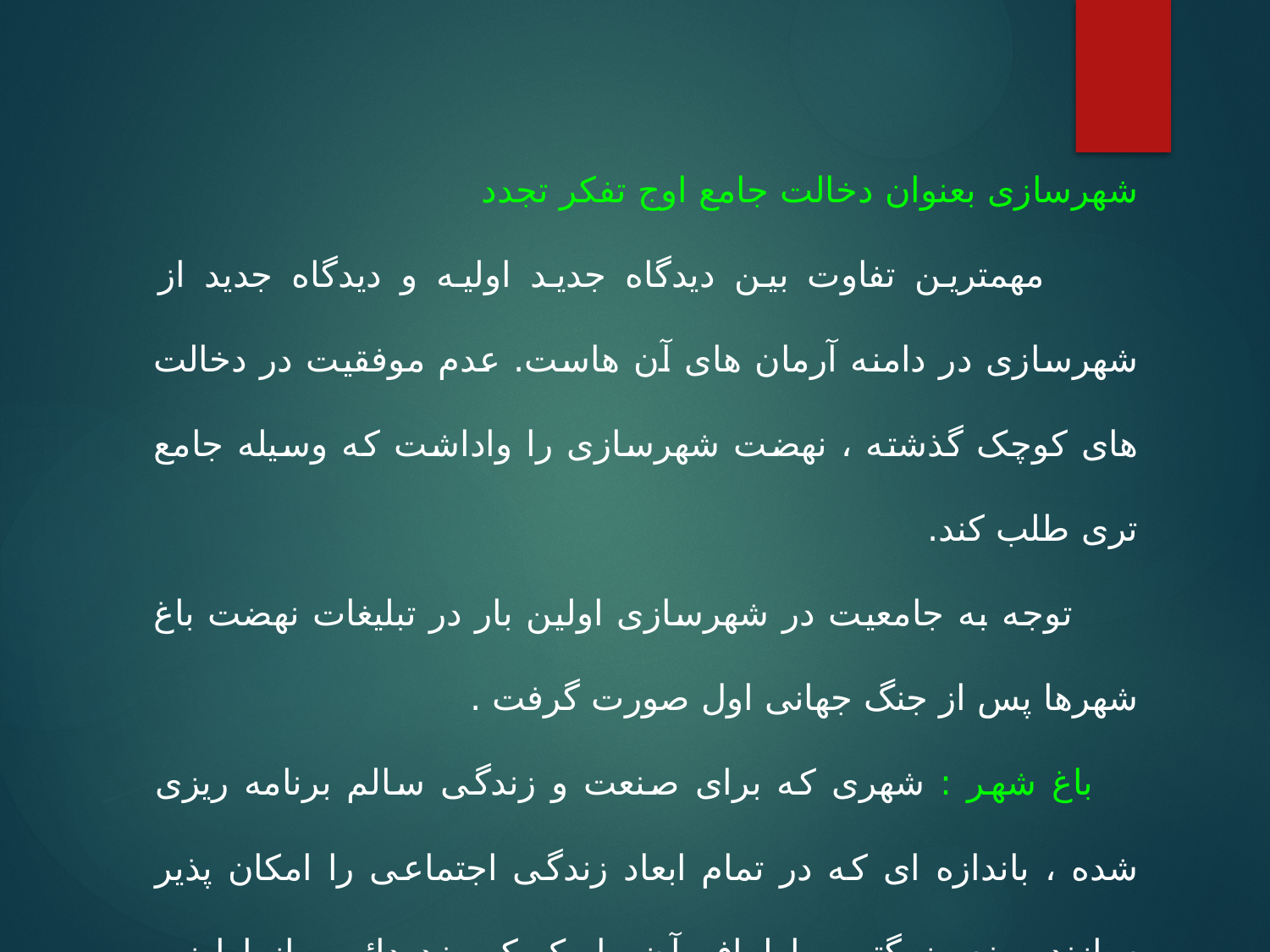

شهرسازی بعنوان دخالت جامع اوج تفکر تجدد
     مهمترین تفاوت بین دیدگاه جدید اولیه و دیدگاه جدید از شهرسازی در دامنه آرمان های آن هاست. عدم موفقیت در دخالت های کوچک گذشته ، نهضت شهرسازی را واداشت که وسیله جامع تری طلب کند.
     توجه به جامعیت در شهرسازی اولین بار در تبلیغات نهضت باغ شهرها پس از جنگ جهانی اول صورت گرفت .
   باغ شهر : شهری که برای صنعت و زندگی سالم برنامه ریزی شده ، باندازه ای که در تمام ابعاد زندگی اجتماعی را امکان پذیر سازند و نه بزرگتر و اطراف آن را یک کمربند دائمی از اراضی کشاورزی محصور نماید.